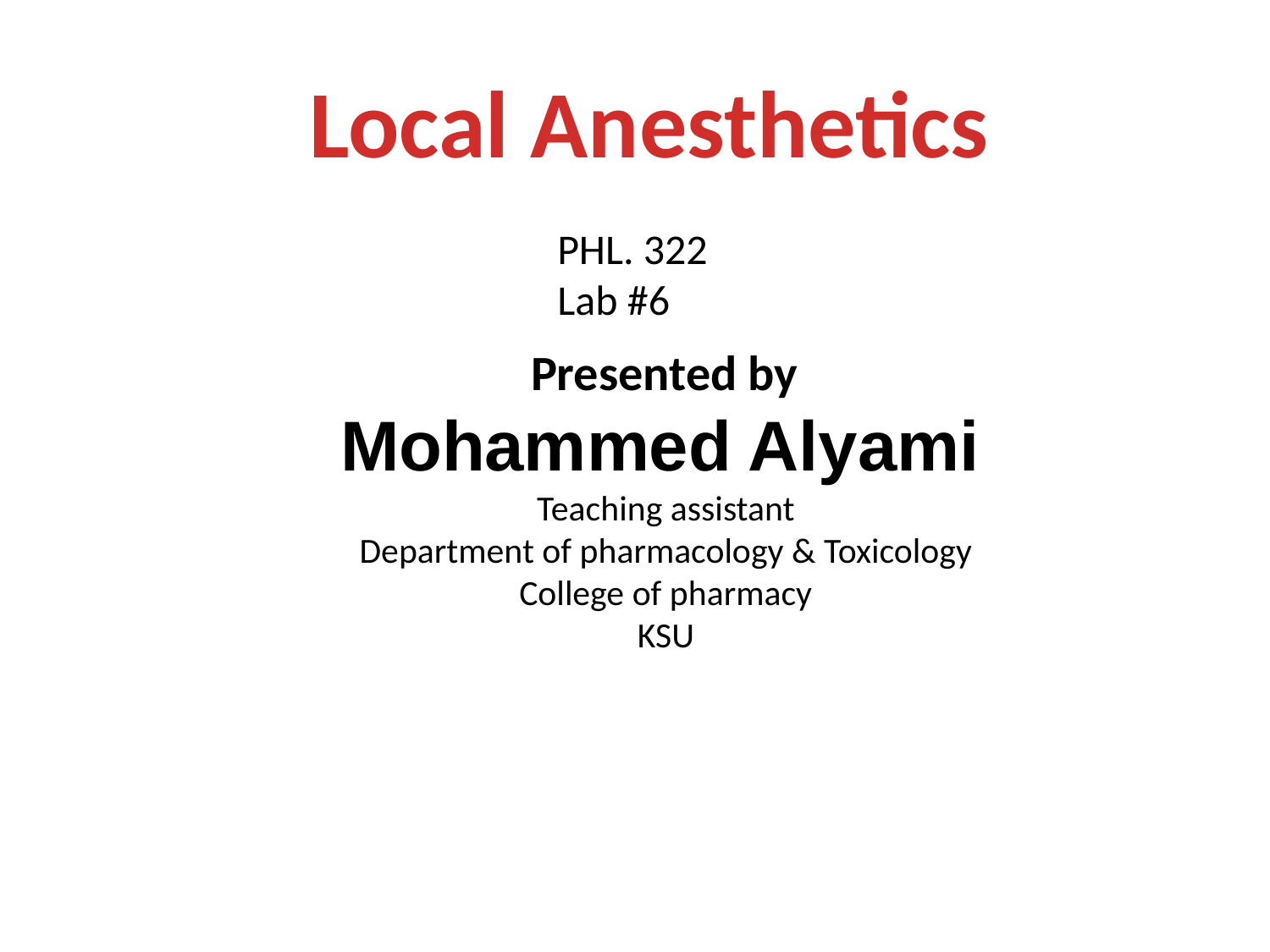

Local Anesthetics
PHL. 322
Lab #6
Presented by
Mohammed Alyami
Teaching assistant
Department of pharmacology & Toxicology
College of pharmacy
KSU